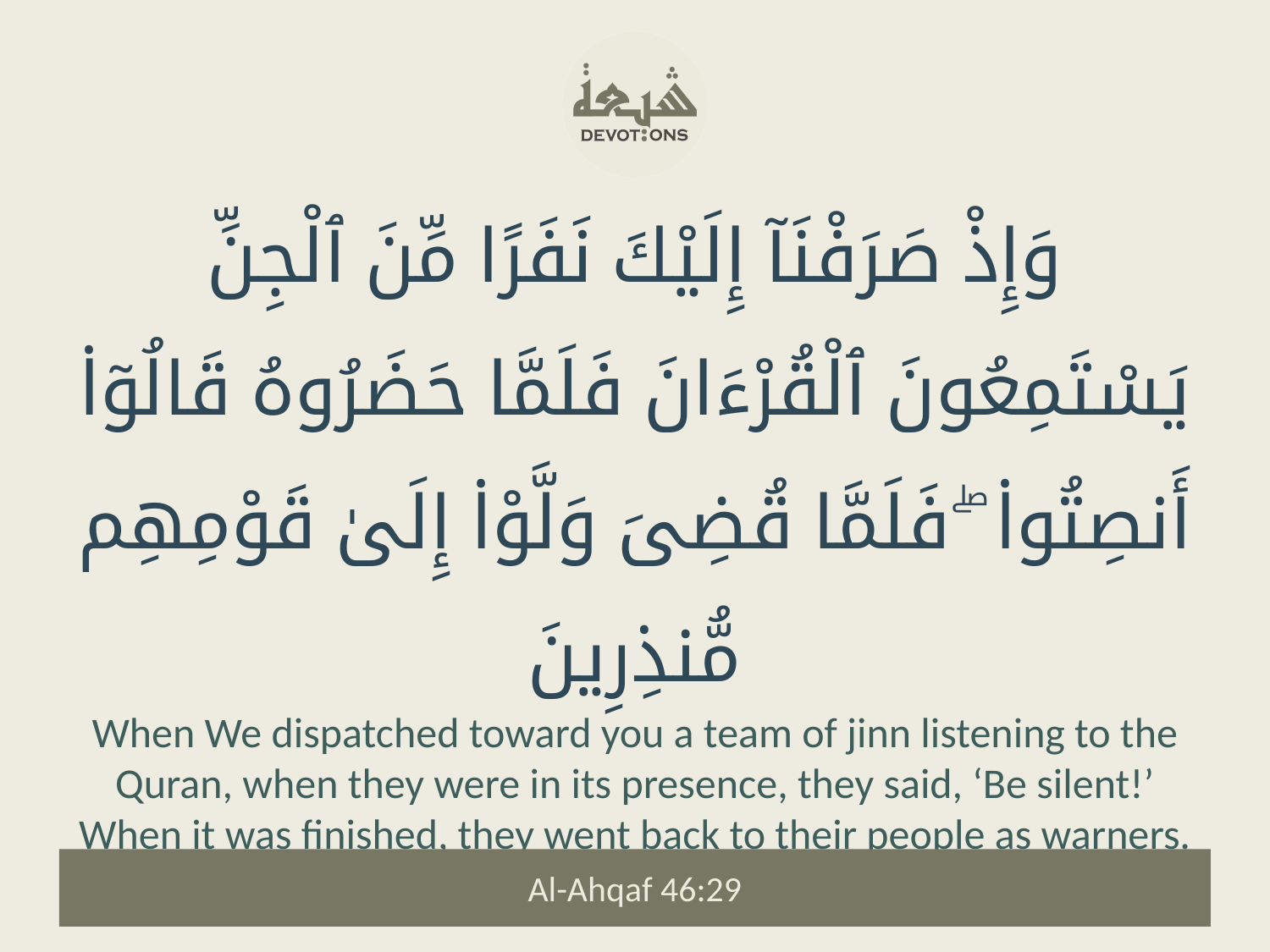

وَإِذْ صَرَفْنَآ إِلَيْكَ نَفَرًا مِّنَ ٱلْجِنِّ يَسْتَمِعُونَ ٱلْقُرْءَانَ فَلَمَّا حَضَرُوهُ قَالُوٓا۟ أَنصِتُوا۟ ۖ فَلَمَّا قُضِىَ وَلَّوْا۟ إِلَىٰ قَوْمِهِم مُّنذِرِينَ
When We dispatched toward you a team of jinn listening to the Quran, when they were in its presence, they said, ‘Be silent!’ When it was finished, they went back to their people as warners.
Al-Ahqaf 46:29